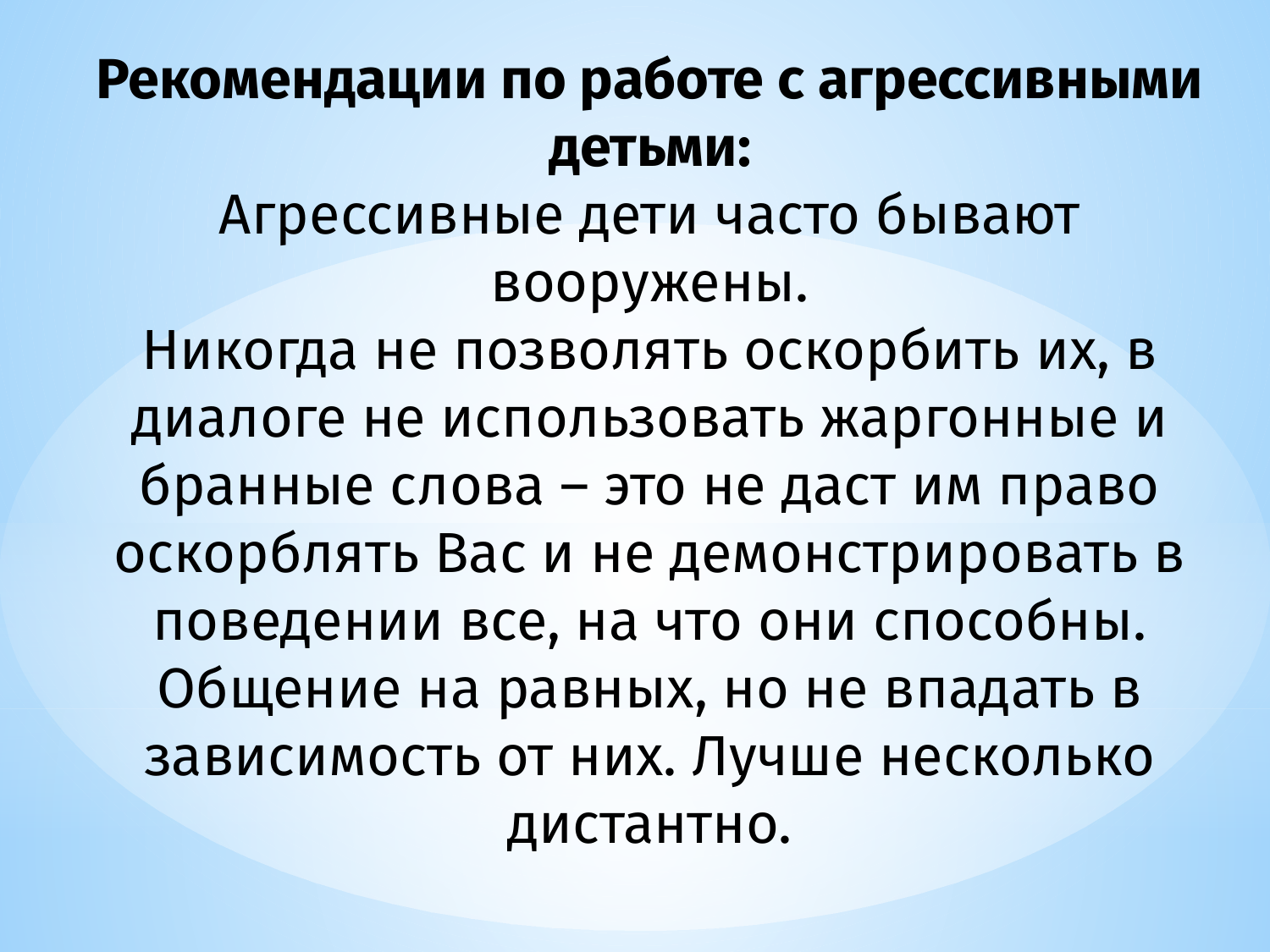

Рекомендации по работе с агрессивными детьми:
Агрессивные дети часто бывают вооружены.
Никогда не позволять оскорбить их, в диалоге не использовать жаргонные и бранные слова – это не даст им право оскорблять Вас и не демонстрировать в поведении все, на что они способны.
Общение на равных, но не впадать в зависимость от них. Лучше несколько дистантно.